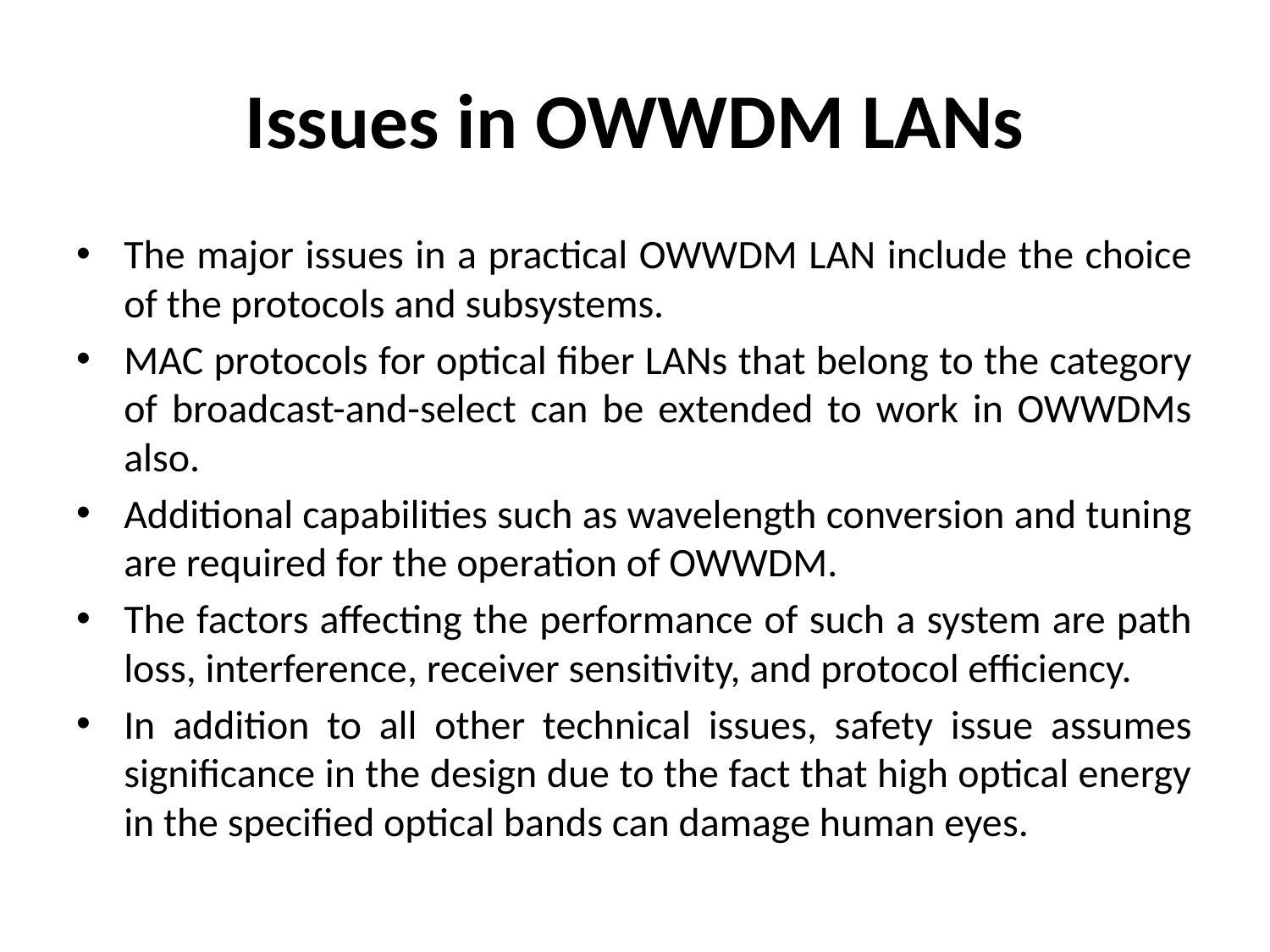

# Issues in OWWDM LANs
The major issues in a practical OWWDM LAN include the choice of the protocols and subsystems.
MAC protocols for optical fiber LANs that belong to the category of broadcast-and-select can be extended to work in OWWDMs also.
Additional capabilities such as wavelength conversion and tuning are required for the operation of OWWDM.
The factors affecting the performance of such a system are path loss, interference, receiver sensitivity, and protocol efficiency.
In addition to all other technical issues, safety issue assumes significance in the design due to the fact that high optical energy in the specified optical bands can damage human eyes.